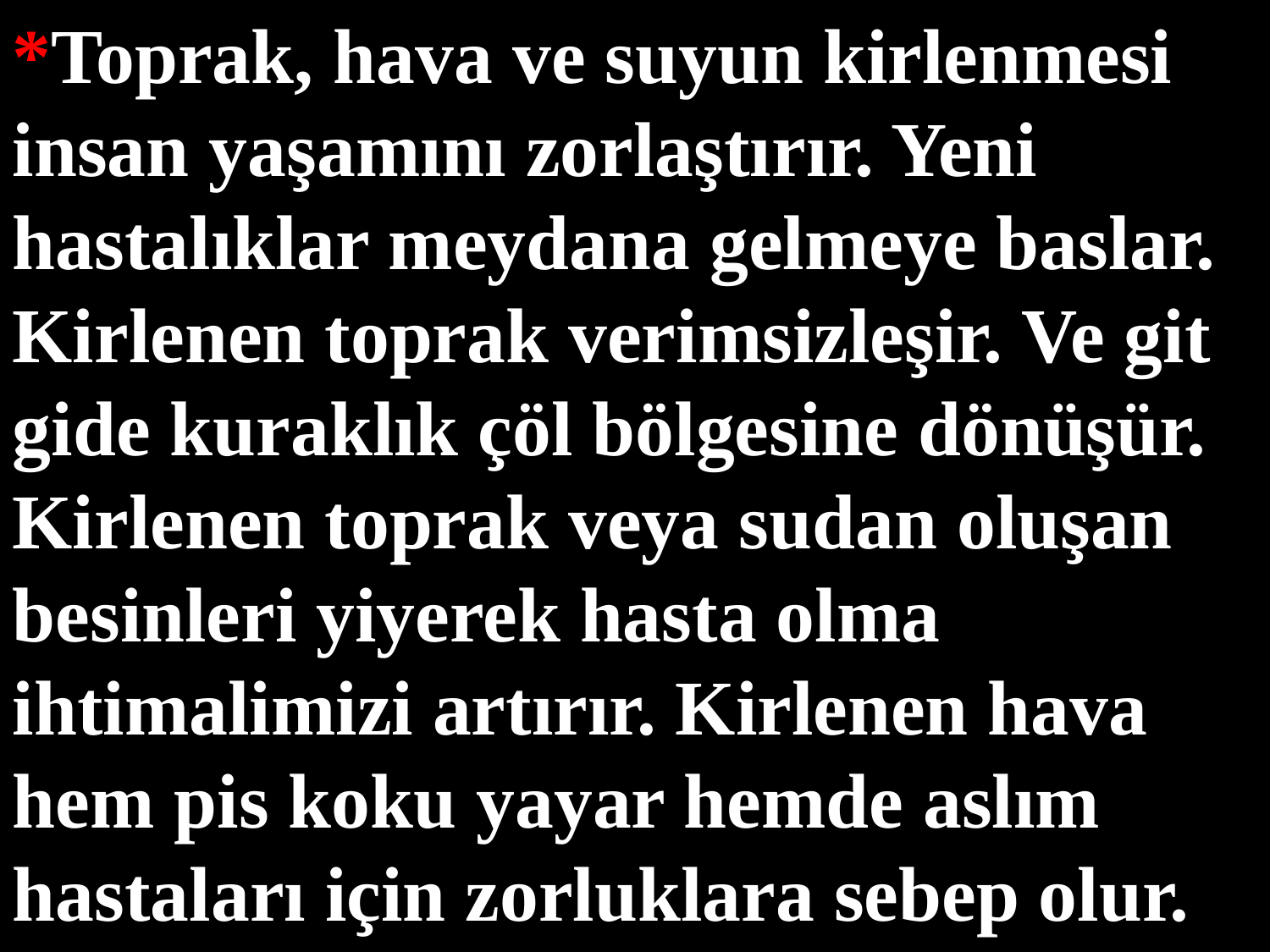

*Toprak, hava ve suyun kirlenmesi insan yaşamını zorlaştırır. Yeni hastalıklar meydana gelmeye baslar. Kirlenen toprak verimsizleşir. Ve git gide kuraklık çöl bölgesine dönüşür. Kirlenen toprak veya sudan oluşan besinleri yiyerek hasta olma ihtimalimizi artırır. Kirlenen hava hem pis koku yayar hemde aslım hastaları için zorluklara sebep olur.